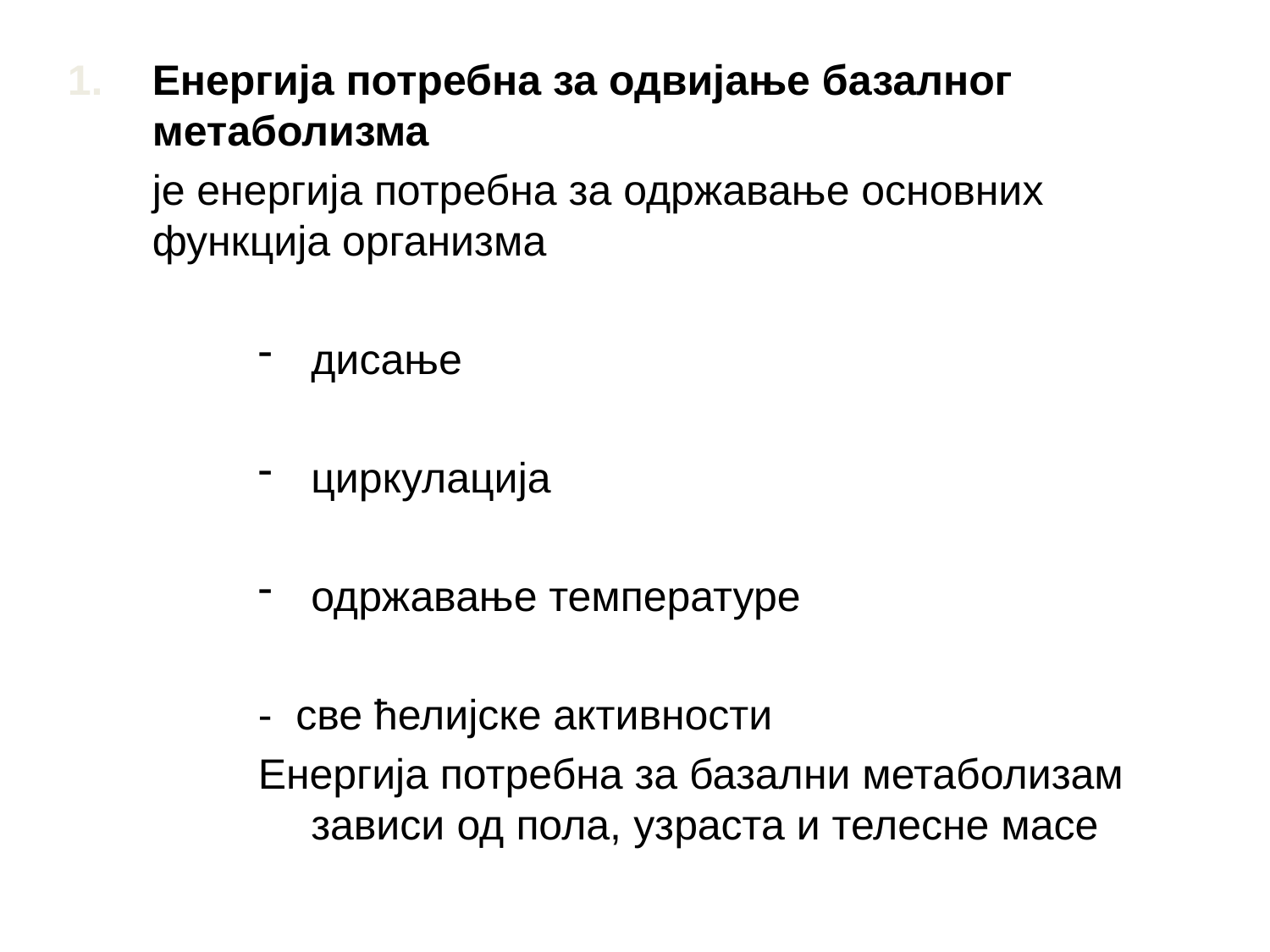

Енергија потребна за одвијање базалног метаболизма
	је енергија потребна за одржавање основних функција организма

дисање

циркулација

одржавање температуре

-  све ћелијске активности
Енергија потребна за базални метаболизам зависи од пола, узраста и телесне масе